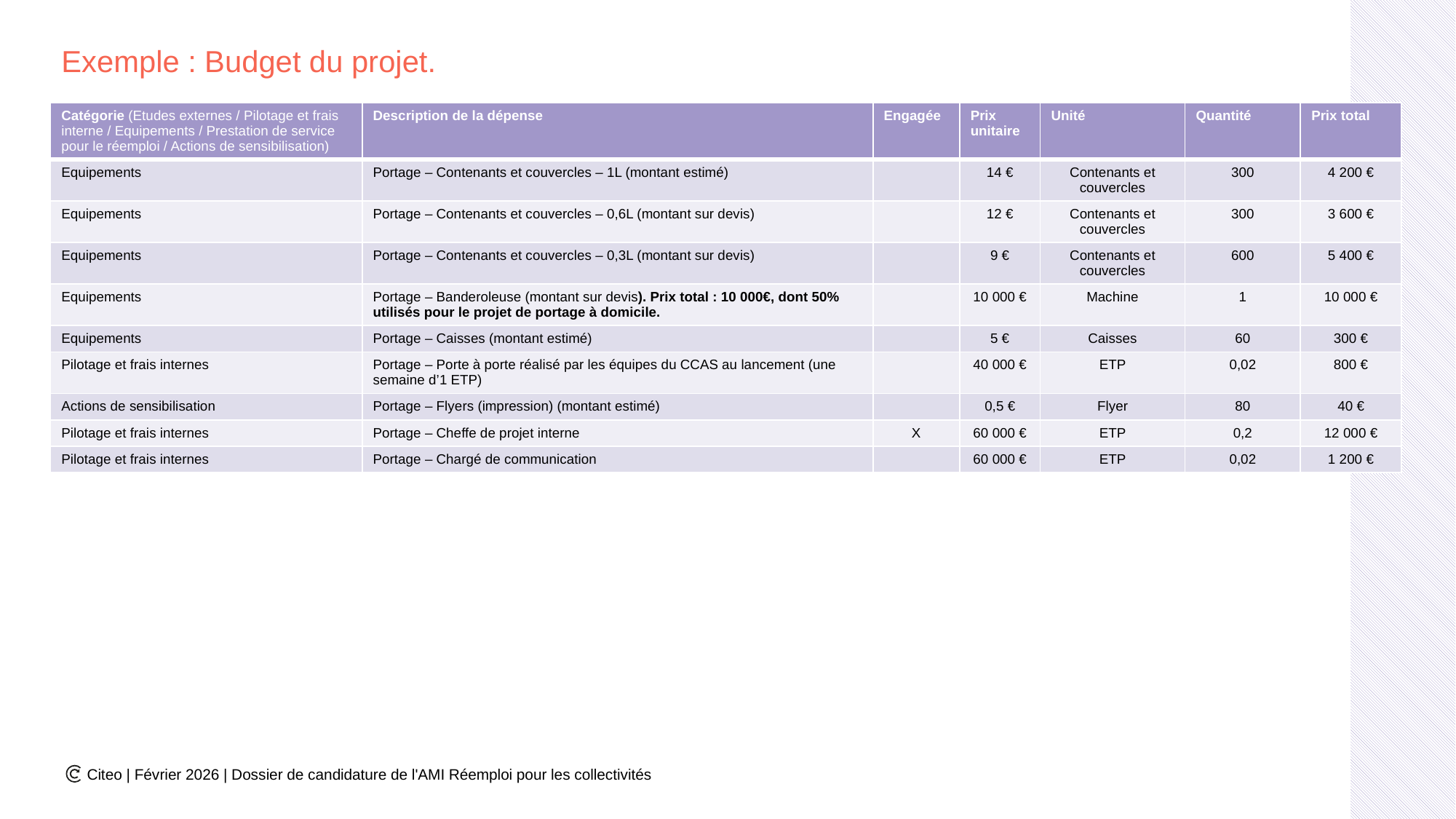

# Exemple : Budget du projet.
| Catégorie (Etudes externes / Pilotage et frais interne / Equipements / Prestation de service pour le réemploi / Actions de sensibilisation) | Description de la dépense | Engagée | Prix unitaire | Unité | Quantité | Prix total |
| --- | --- | --- | --- | --- | --- | --- |
| Equipements | Portage – Contenants et couvercles – 1L (montant estimé) |  | 14 € | Contenants et couvercles | 300 | 4 200 € |
| Equipements | Portage – Contenants et couvercles – 0,6L (montant sur devis) |  | 12 € | Contenants et couvercles | 300 | 3 600 € |
| Equipements | Portage – Contenants et couvercles – 0,3L (montant sur devis) |  | 9 € | Contenants et couvercles | 600 | 5 400 € |
| Equipements | Portage – Banderoleuse (montant sur devis). Prix total : 10 000€, dont 50% utilisés pour le projet de portage à domicile. |  | 10 000 € | Machine | 1 | 10 000 € |
| Equipements | Portage – Caisses (montant estimé) |  | 5 € | Caisses | 60 | 300 € |
| Pilotage et frais internes | Portage – Porte à porte réalisé par les équipes du CCAS au lancement (une semaine d’1 ETP) |  | 40 000 € | ETP | 0,02 | 800 € |
| Actions de sensibilisation | Portage – Flyers (impression) (montant estimé) |  | 0,5 € | Flyer | 80 | 40 € |
| Pilotage et frais internes | Portage – Cheffe de projet interne | X | 60 000 € | ETP | 0,2 | 12 000 € |
| Pilotage et frais internes | Portage – Chargé de communication |  | 60 000 € | ETP | 0,02 | 1 200 € |
Citeo | Février 2026 | Dossier de candidature de l'AMI Réemploi pour les collectivités
52